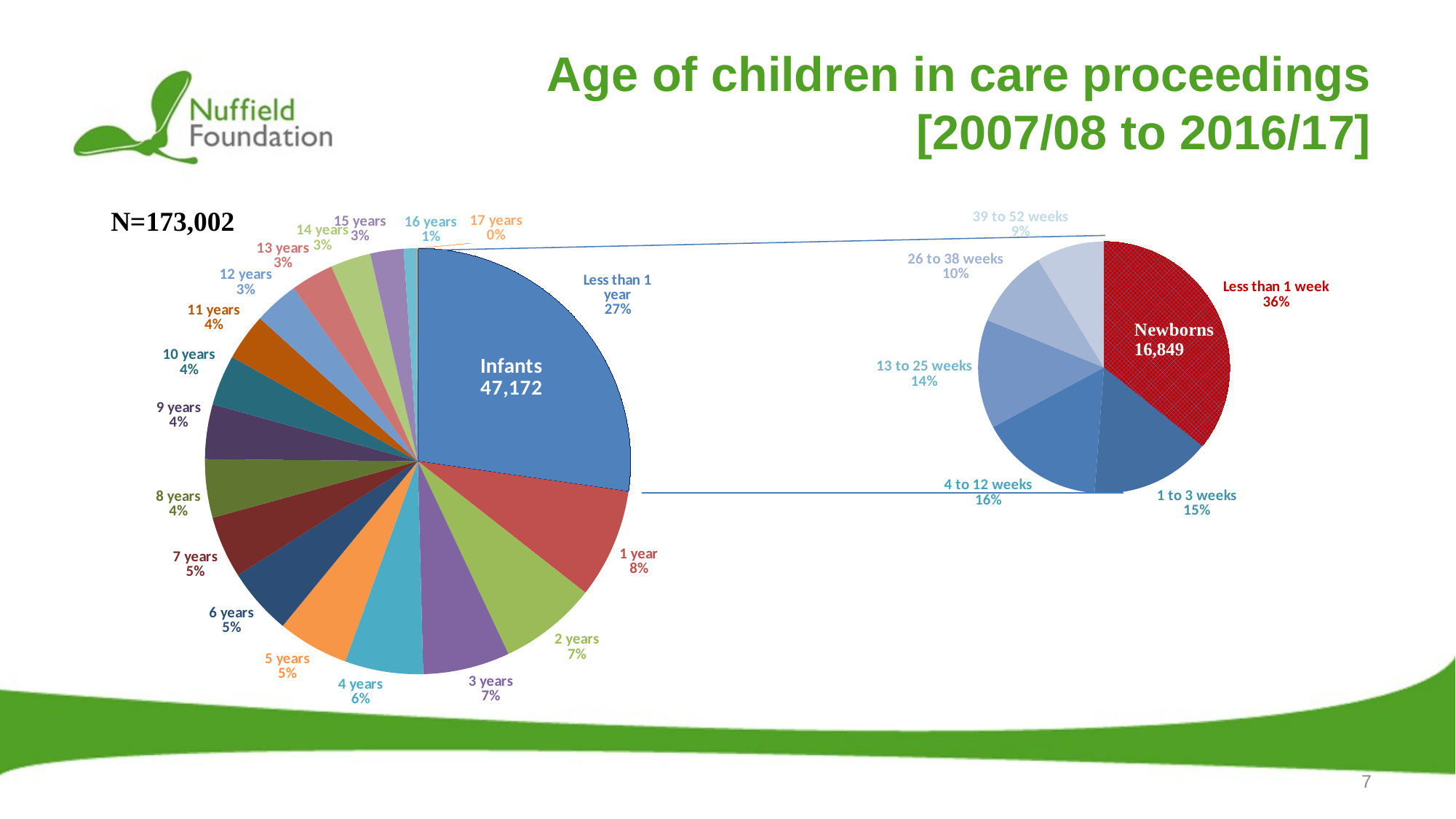

# Age of children in care proceedings [2007/08 to 2016/17]

### Chart

| Category |  |
|---|---|
| Less than 1 year | 0.2726673680073063 |
| 1 year | 0.08317244887342343 |
| 2 years | 0.07417255291846336 |
| 3 years | 0.06593565392307603 |
| 4 years | 0.05946174032670143 |
| 5 years | 0.05394735320978948 |
| 6 years | 0.050872244251511545 |
| 7 years | 0.046987896093686775 |
| 8 years | 0.04432896729517578 |
| 9 years | 0.04153131177674246 |
| 10 years | 0.03829435497855516 |
| 11 years | 0.03565276702003445 |
| 12 years | 0.03396492526097964 |
| 13 years | 0.03254297638177593 |
| 14 years | 0.030566120622882973 |
| 15 years | 0.025340747505809183 |
| 16 years | 0.009930521034438908 |
| 17 years | 0.0006300505196471717 |

### Chart

| Category |  |
|---|---|
| Less than 1 week | 0.35718222674467903 |
| 1 to 3 weeks | 0.15477401848554226 |
| 4 to 12 weeks | 0.15945900110234884 |
| 13 to 25 weeks | 0.13995590604595948 |
| 26 to 38 weeks | 0.10133129822776223 |
| 39 to 52 weeks | 0.08729754939370814 |
7